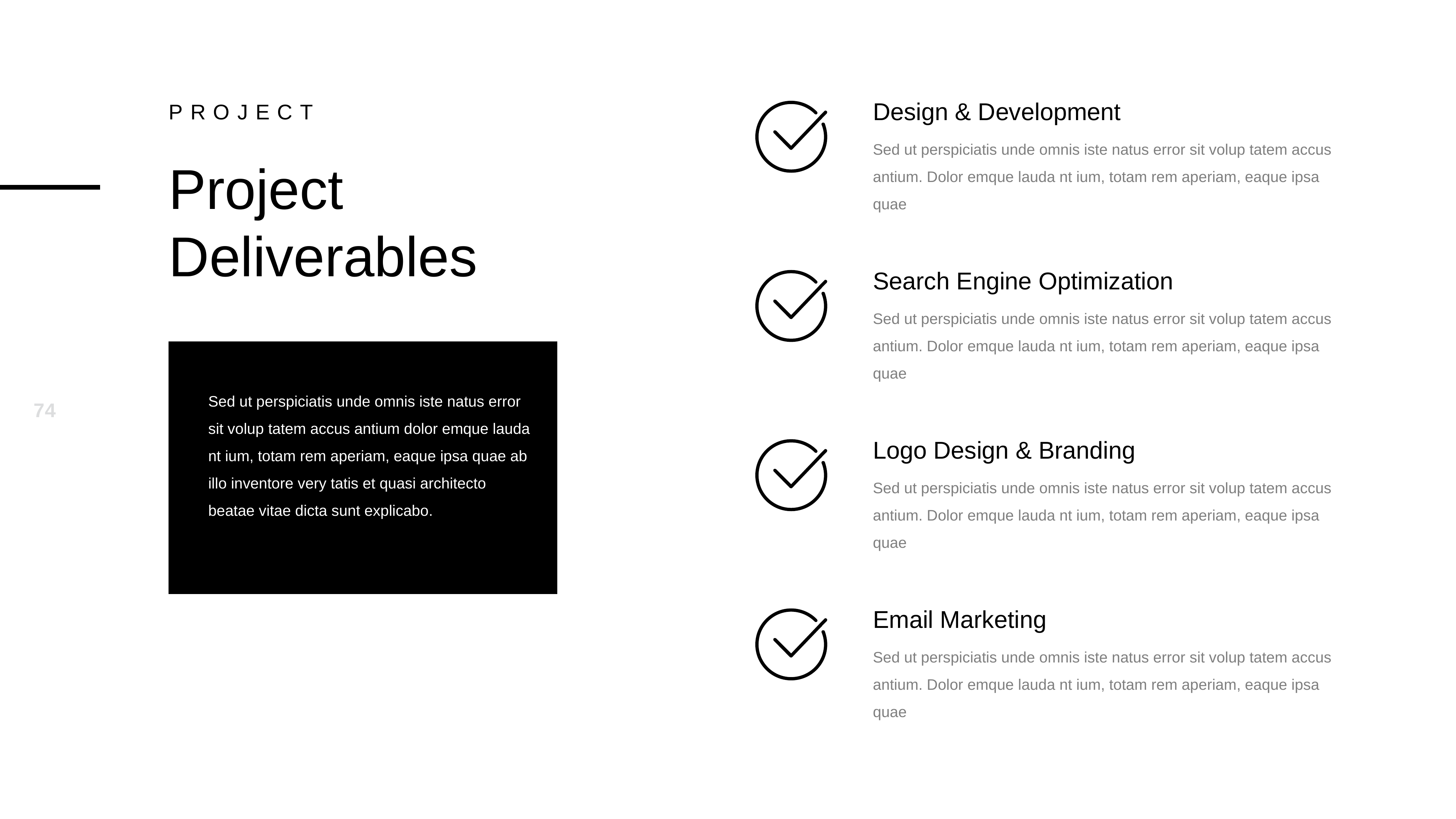

Design & Development
Sed ut perspiciatis unde omnis iste natus error sit volup tatem accus antium. Dolor emque lauda nt ium, totam rem aperiam, eaque ipsa quae
project

Project
Deliverables
Search Engine Optimization
Sed ut perspiciatis unde omnis iste natus error sit volup tatem accus antium. Dolor emque lauda nt ium, totam rem aperiam, eaque ipsa quae

Sed ut perspiciatis unde omnis iste natus error sit volup tatem accus antium dolor emque lauda nt ium, totam rem aperiam, eaque ipsa quae ab illo inventore very tatis et quasi architecto beatae vitae dicta sunt explicabo.
Logo Design & Branding
Sed ut perspiciatis unde omnis iste natus error sit volup tatem accus antium. Dolor emque lauda nt ium, totam rem aperiam, eaque ipsa quae

Email Marketing
Sed ut perspiciatis unde omnis iste natus error sit volup tatem accus antium. Dolor emque lauda nt ium, totam rem aperiam, eaque ipsa quae